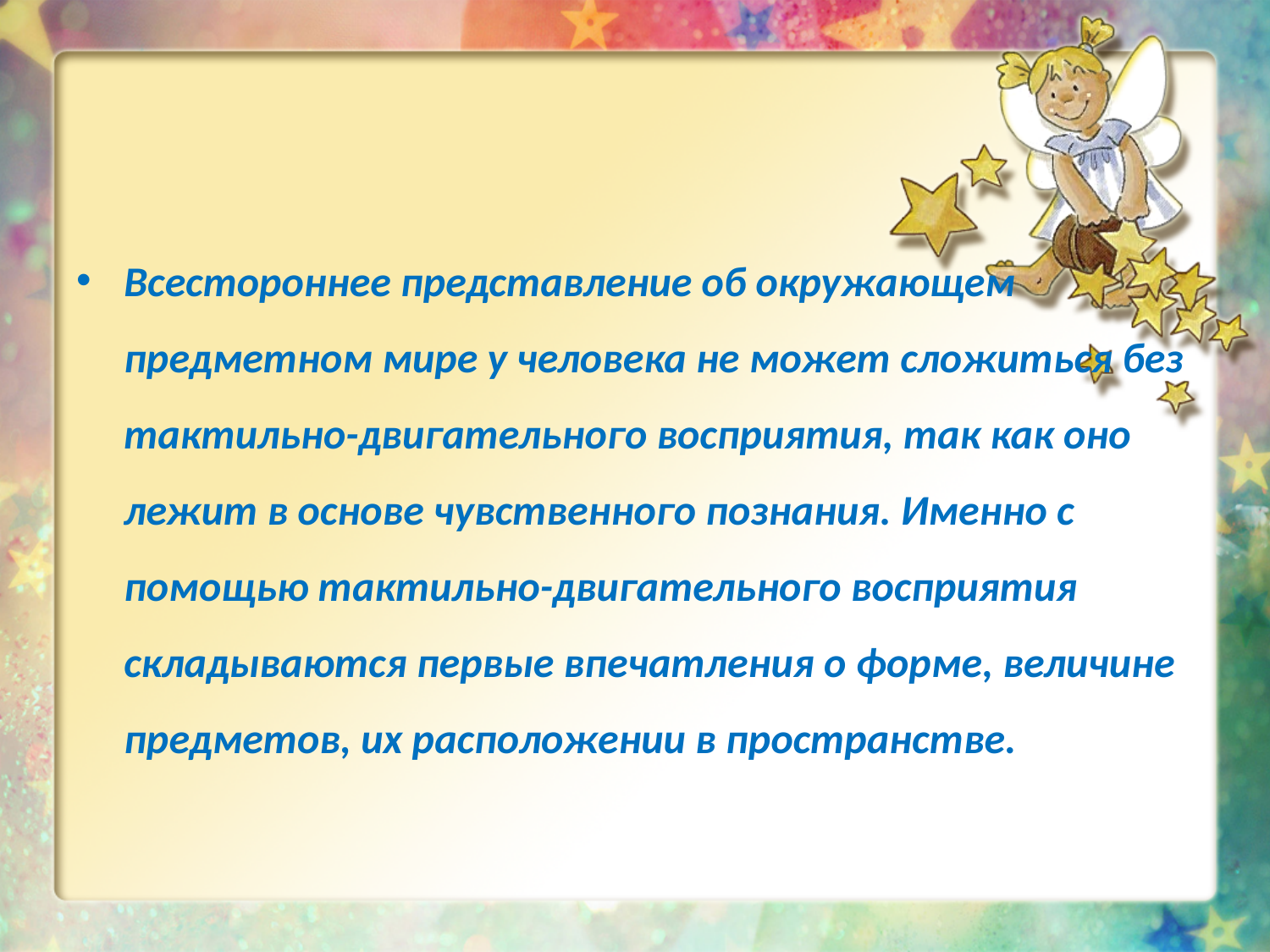

#
Всестороннее представление об окружающем предметном мире у человека не может сложиться без тактильно-двигательного восприятия, так как оно лежит в основе чувственного познания. Именно с помощью тактильно-двигательного восприятия складываются первые впечатления о форме, величине предметов, их расположении в пространстве.